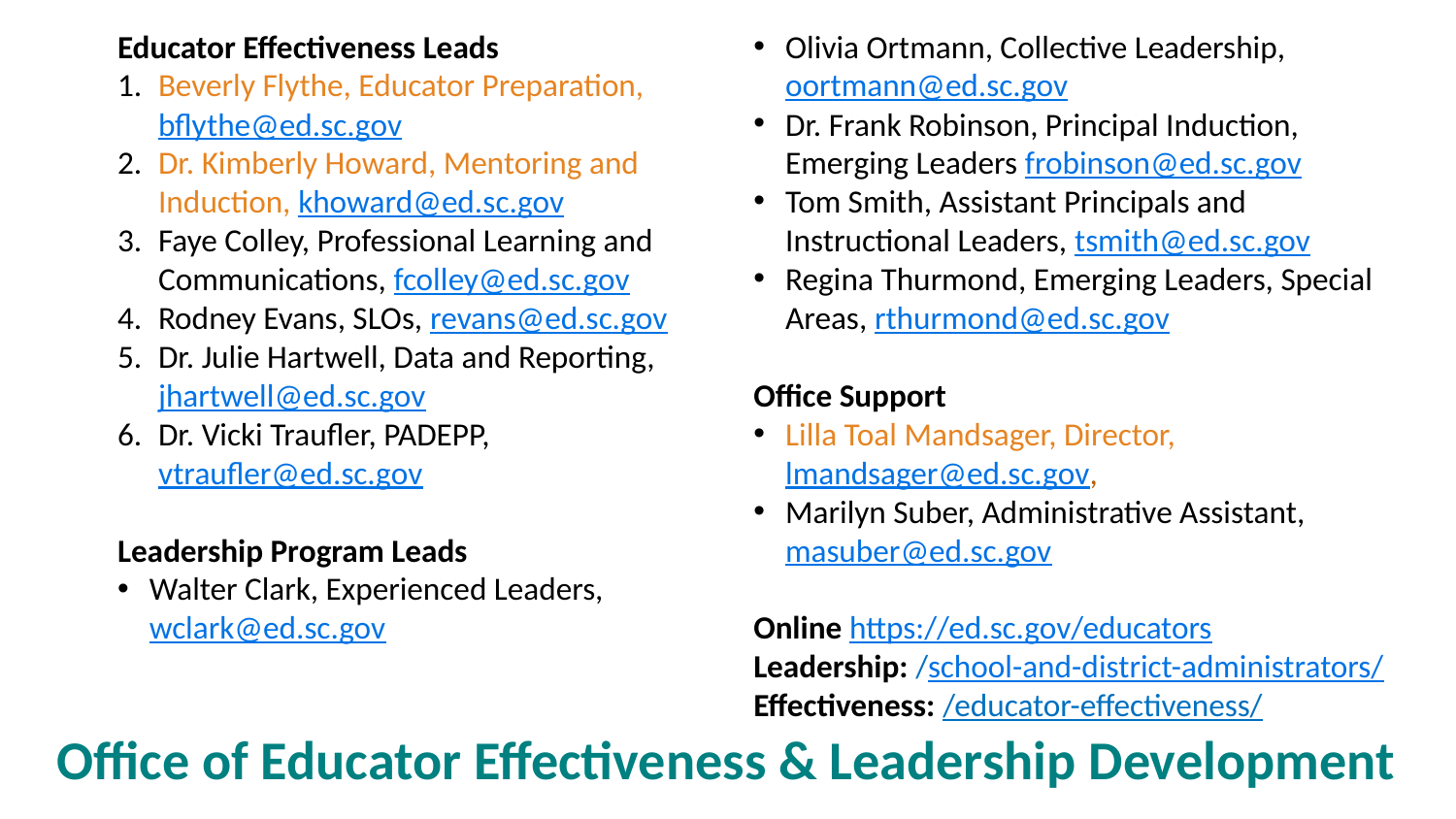

Educator Effectiveness Leads
Beverly Flythe, Educator Preparation, bflythe@ed.sc.gov
Dr. Kimberly Howard, Mentoring and Induction, khoward@ed.sc.gov
Faye Colley, Professional Learning and Communications, fcolley@ed.sc.gov
Rodney Evans, SLOs, revans@ed.sc.gov
Dr. Julie Hartwell, Data and Reporting, jhartwell@ed.sc.gov
Dr. Vicki Traufler, PADEPP, vtraufler@ed.sc.gov

Leadership Program Leads
Walter Clark, Experienced Leaders, wclark@ed.sc.gov

Olivia Ortmann, Collective Leadership, oortmann@ed.sc.gov
Dr. Frank Robinson, Principal Induction, Emerging Leaders frobinson@ed.sc.gov
Tom Smith, Assistant Principals and Instructional Leaders, tsmith@ed.sc.gov
Regina Thurmond, Emerging Leaders, Special Areas, rthurmond@ed.sc.gov

Office Support
Lilla Toal Mandsager, Director, lmandsager@ed.sc.gov,
Marilyn Suber, Administrative Assistant, masuber@ed.sc.gov

Online https://ed.sc.gov/educators
Leadership: /school-and-district-administrators/
Effectiveness: /educator-effectiveness/

Office of Educator Effectiveness & Leadership Development